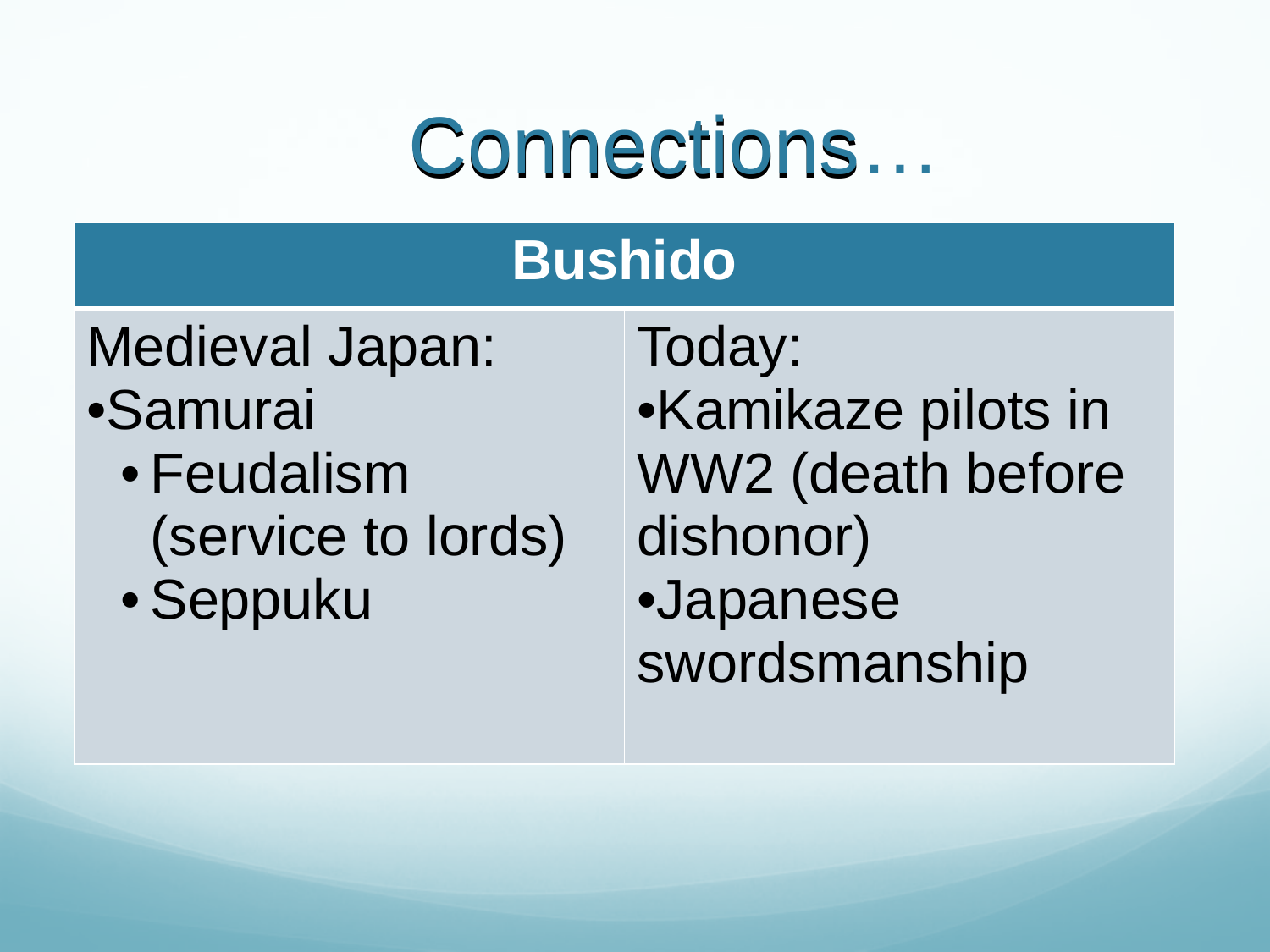

Connections…
# Connections
| Bushido |  |
| --- | --- |
| Medieval Japan: Samurai Feudalism (service to lords) Seppuku | Today: Kamikaze pilots in WW2 (death before dishonor) Japanese swordsmanship |
What are some connections between “bushido” in medieval Japan and Japan in the 20th century?